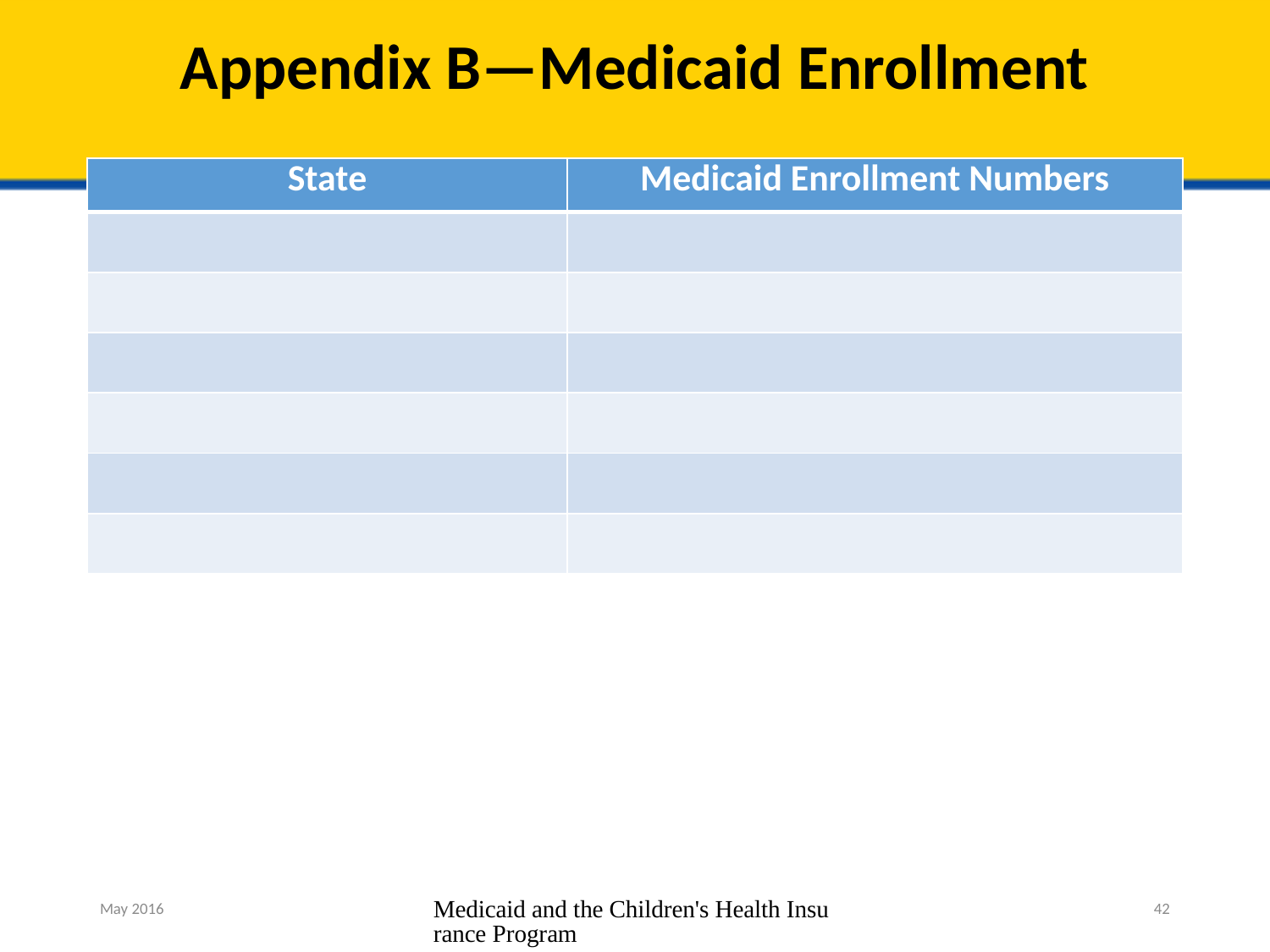

# Appendix B—Medicaid Enrollment
| State | Medicaid Enrollment Numbers |
| --- | --- |
|  |  |
|  |  |
|  |  |
|  |  |
|  |  |
|  |  |
May 2016
Medicaid and the Children's Health Insurance Program
42